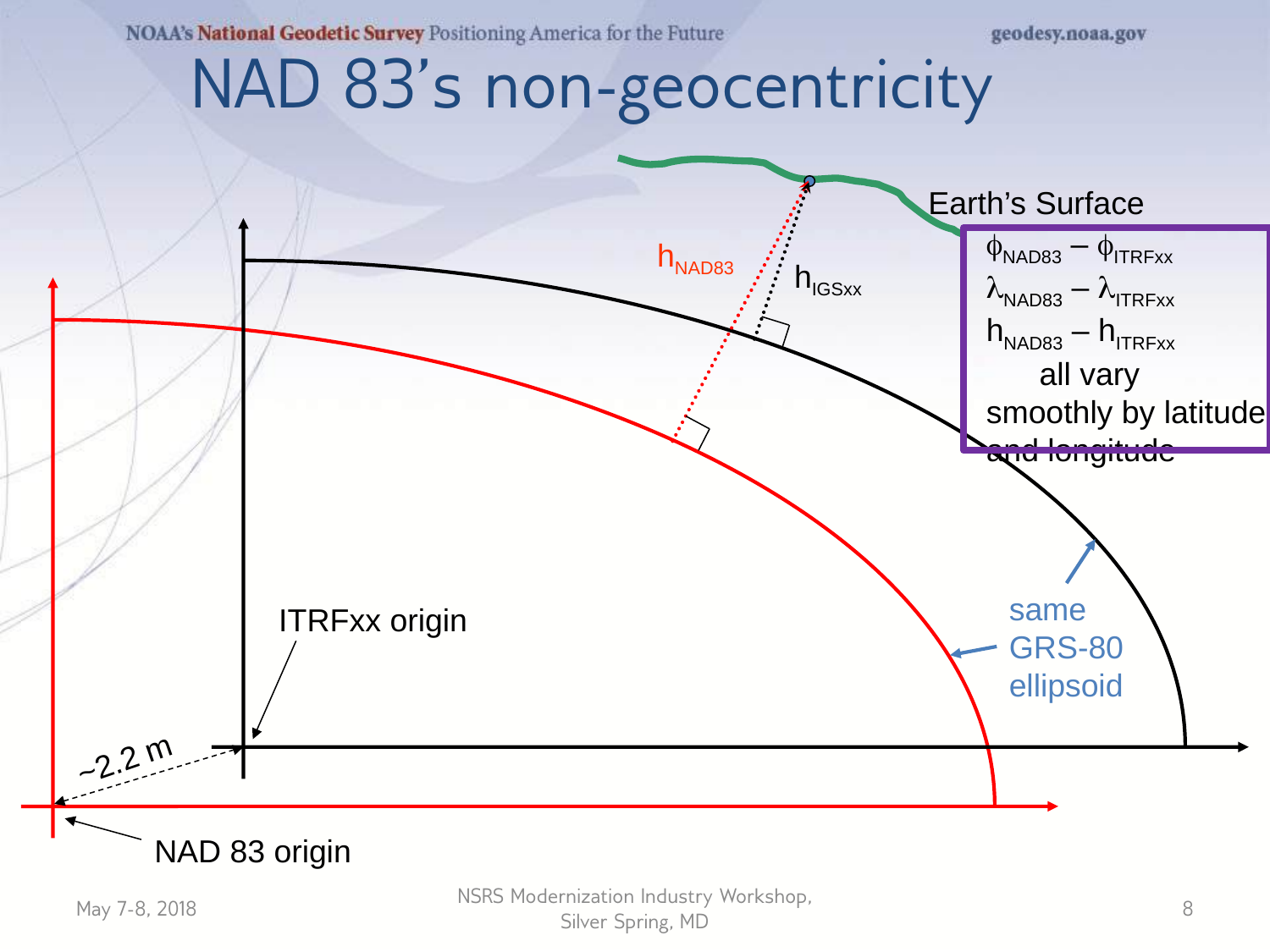

# NAD 83’s non-geocentricity

Earth’s Surface

φNAD83 – φITRFxx
λNAD83 – λITRFxx
hNAD83 – hITRFxx
      all vary
smoothly by latitude
and longitude

hNAD83
hIGSxx

same
GRS-80
ellipsoid
ITRFxx origin

~2.2 m

NAD 83 origin
May 7-8, 2018
NSRS Modernization Industry Workshop, Silver Spring, MD
8